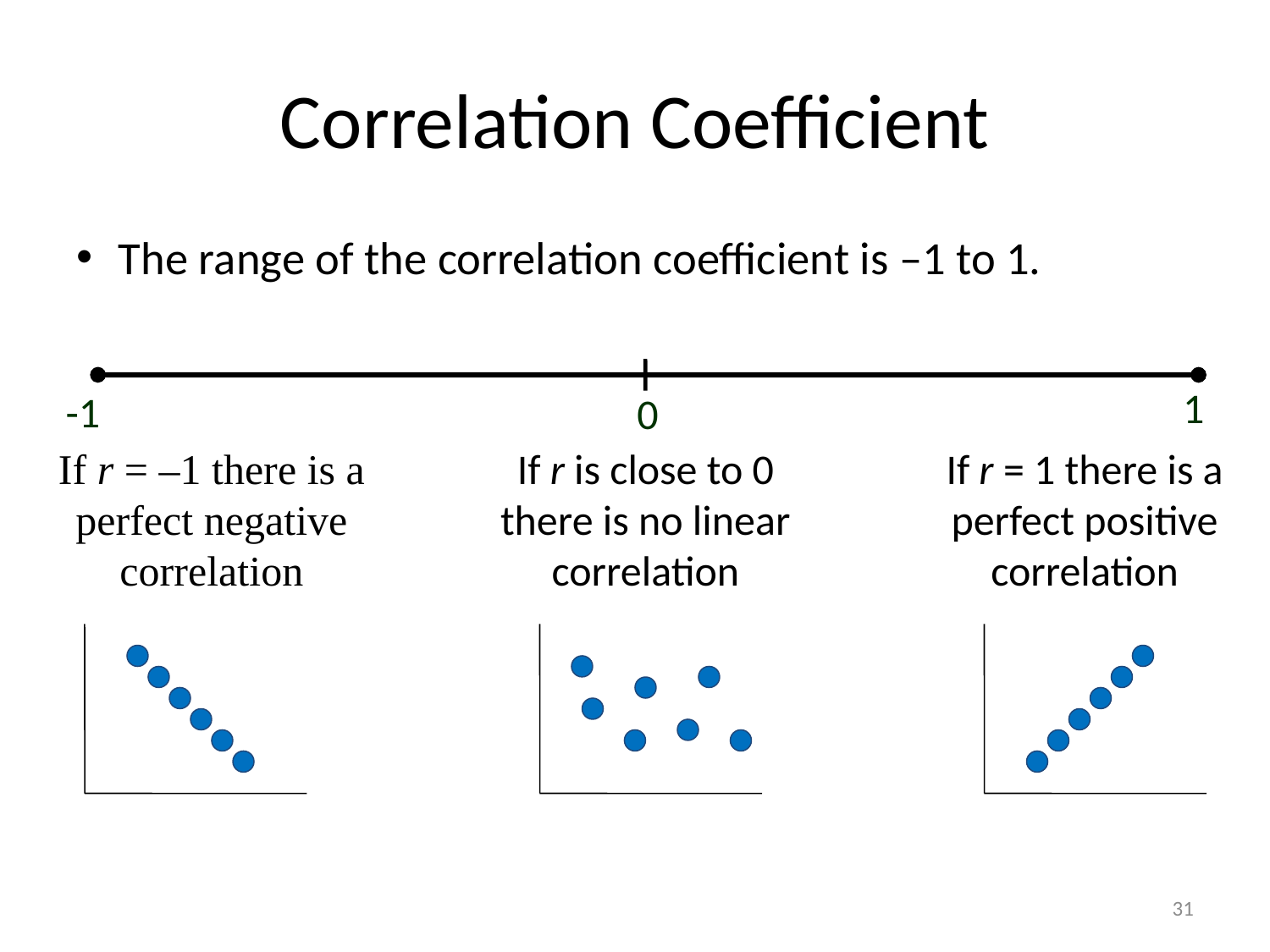

# Correlation Coefficient
The range of the correlation coefficient is –1 to 1.

1
-1
0
If r = –1 there is a perfect negative correlation
If r is close to 0 there is no linear correlation
If r = 1 there is a perfect positive correlation

31